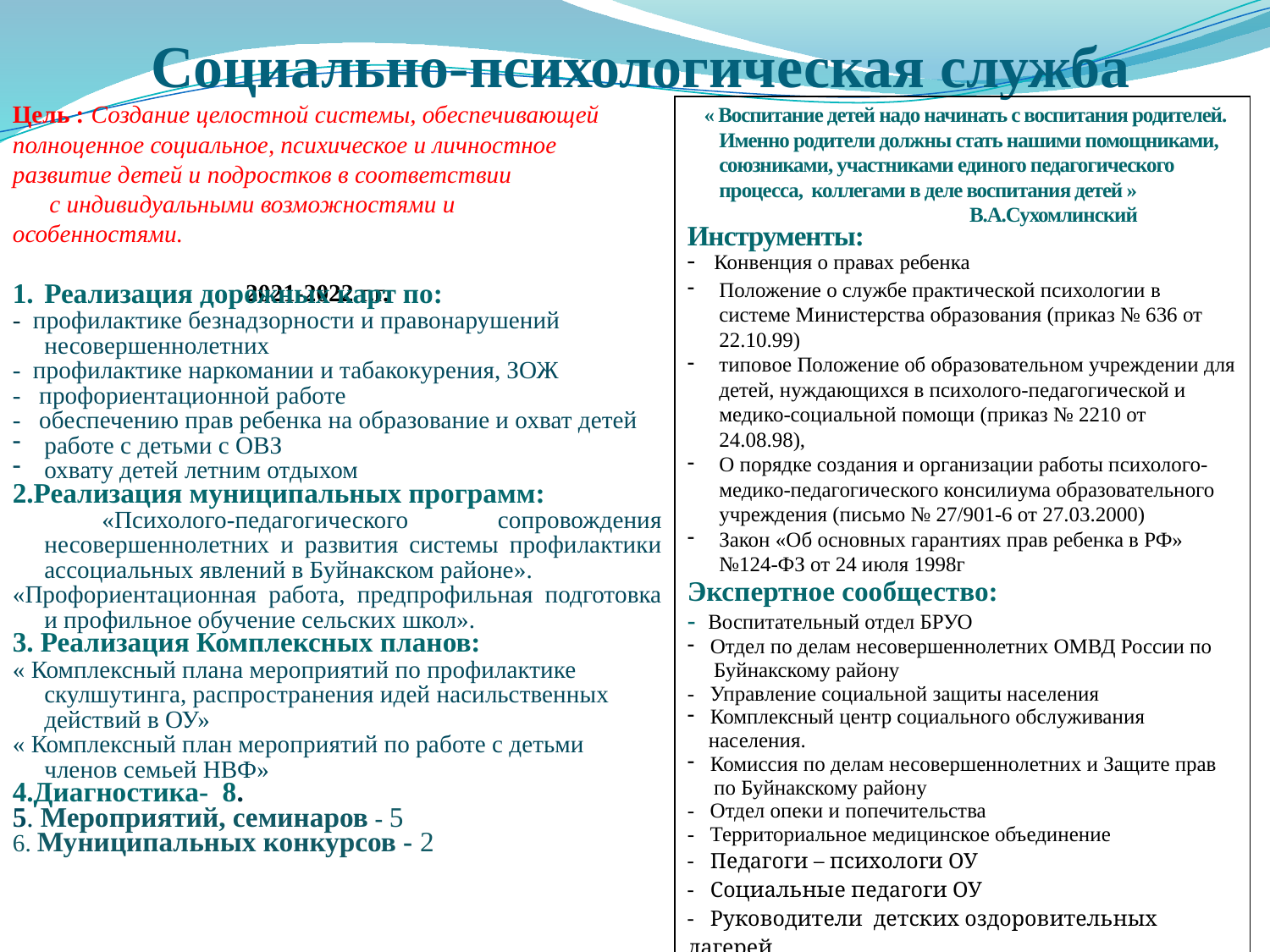

# Социально-психологическая служба

Цель : Создание целостной системы, обеспечивающей полноценное социальное, психическое и личностное развитие детей и подростков в соответствии                         с индивидуальными возможностями и особенностями.

2021-2022 г.г.

| « Воспитание детей надо начинать с воспитания родителей. Именно родители должны стать нашими помощниками, союзниками, участниками единого педагогического процесса, коллегами в деле воспитания детей » В.А.Сухомлинский Инструменты: - Конвенция о правах ребенка Положение о службе практической психологии в системе Министерства образования (приказ № 636 от 22.10.99) типовое Положение об образовательном учреждении для детей, нуждающихся в психолого-педагогической и медико-социальной помощи (приказ № 2210 от 24.08.98), О порядке создания и организации работы психолого-медико-педагогического консилиума образовательного учреждения (письмо № 27/901-6 от 27.03.2000) Закон «Об основных гарантиях прав ребенка в РФ» №124-ФЗ от 24 июля 1998г Экспертное сообщество: - Воспитательный отдел БРУО Отдел по делам несовершеннолетних ОМВД России по Буйнакскому району - Управление социальной защиты населения Комплексный центр социального обслуживания населения. Комиссия по делам несовершеннолетних и Защите прав по Буйнакскому району - Отдел опеки и попечительства - Территориальное медицинское объединение - Педагоги – психологи ОУ - Социальные педагоги ОУ - Руководители детских оздоровительных лагерей |
| --- |
Реализация дорожных карт по:
-  профилактике безнадзорности и правонарушений несовершеннолетних
-  профилактике наркомании и табакокурения, ЗОЖ
-   профориентационной работе
-   обеспечению прав ребенка на образование и охват детей
работе с детьми с ОВЗ
охвату детей летним отдыхом
2.Реализация муниципальных программ:
 «Психолого-педагогического сопровождения несовершеннолетних и развития системы профилактики ассоциальных явлений в Буйнакском районе».
«Профориентационная работа, предпрофильная подготовка и профильное обучение сельских школ».
3. Реализация Комплексных планов:
« Комплексный плана мероприятий по профилактике скулшутинга, распространения идей насильственных действий в ОУ»
« Комплексный план мероприятий по работе с детьми членов семьей НВФ»
4.Диагностика-  8.
5. Мероприятий, семинаров - 5
6. Муниципальных конкурсов - 2